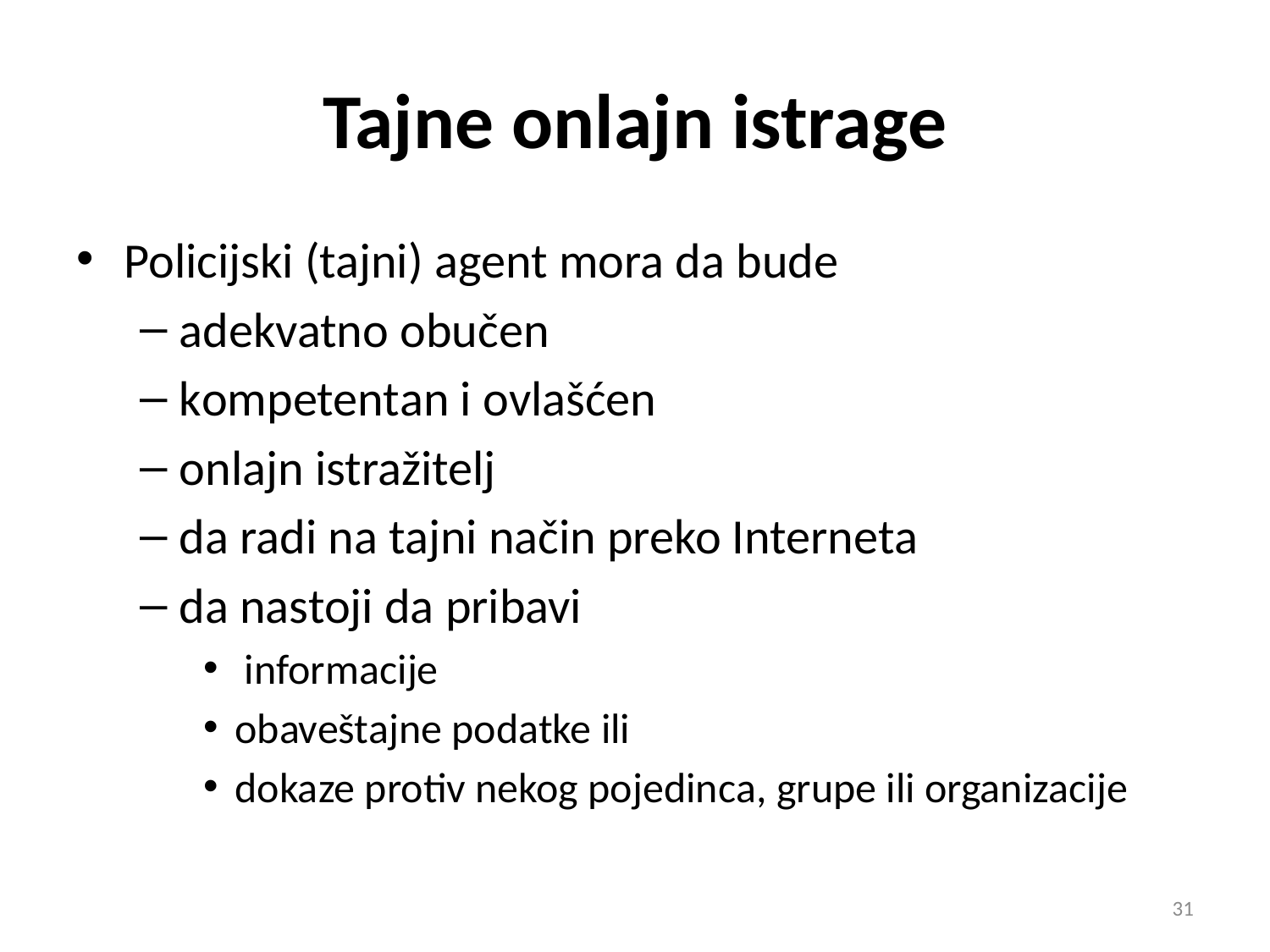

# Tajne onlajn istrage
Policijski (tajni) agent mora da bude
adekvatno obučen
kompetentan i ovlašćen
onlajn istražitelj
da radi na tajni način preko Interneta
da nastoji da pribavi
 informacije
obaveštajne podatke ili
dokaze protiv nekog pojedinca, grupe ili organizacije
31